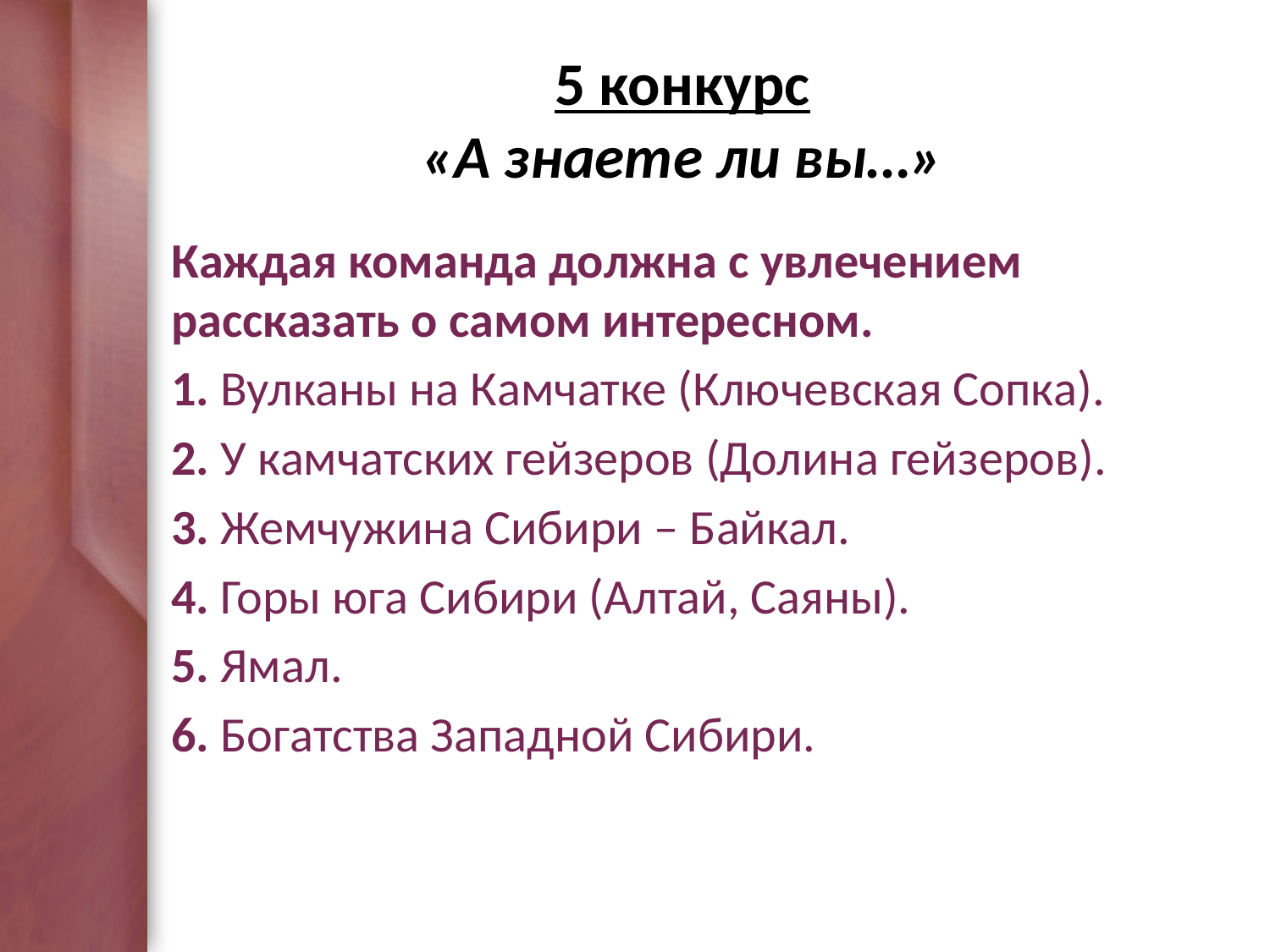

# 5 конкурс «А знаете ли вы…»
Каждая команда должна с увлечением рассказать о самом интересном.
1. Вулканы на Камчатке (Ключевская Сопка).
2. У камчатских гейзеров (Долина гейзеров).
3. Жемчужина Сибири – Байкал.
4. Горы юга Сибири (Алтай, Саяны).
5. Ямал.
6. Богатства Западной Сибири.